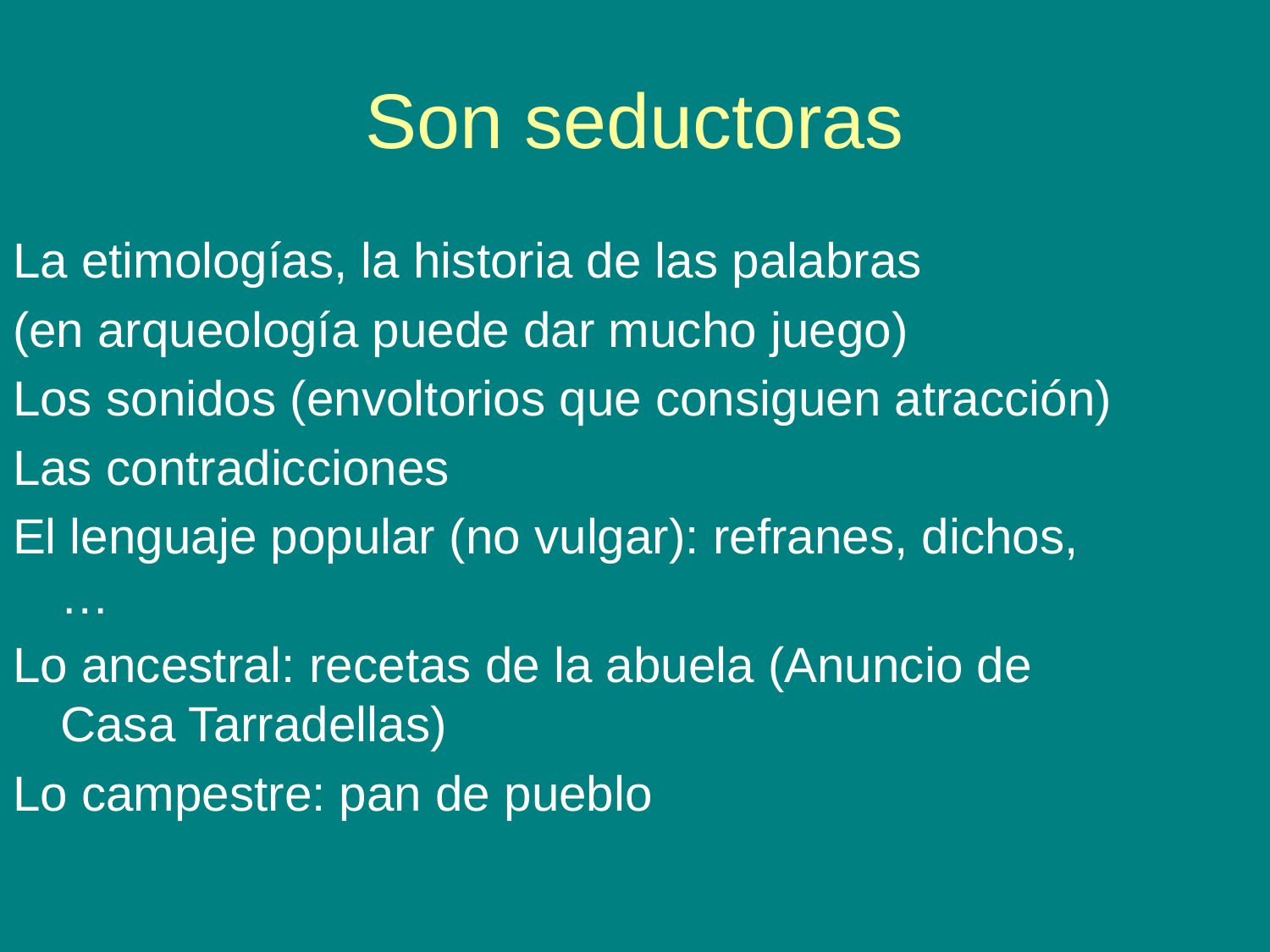

# Son seductoras
La etimologías, la historia de las palabras
(en arqueología puede dar mucho juego)
Los sonidos (envoltorios que consiguen atracción)
Las contradicciones
El lenguaje popular (no vulgar): refranes, dichos, …
Lo ancestral: recetas de la abuela (Anuncio de Casa Tarradellas)
Lo campestre: pan de pueblo